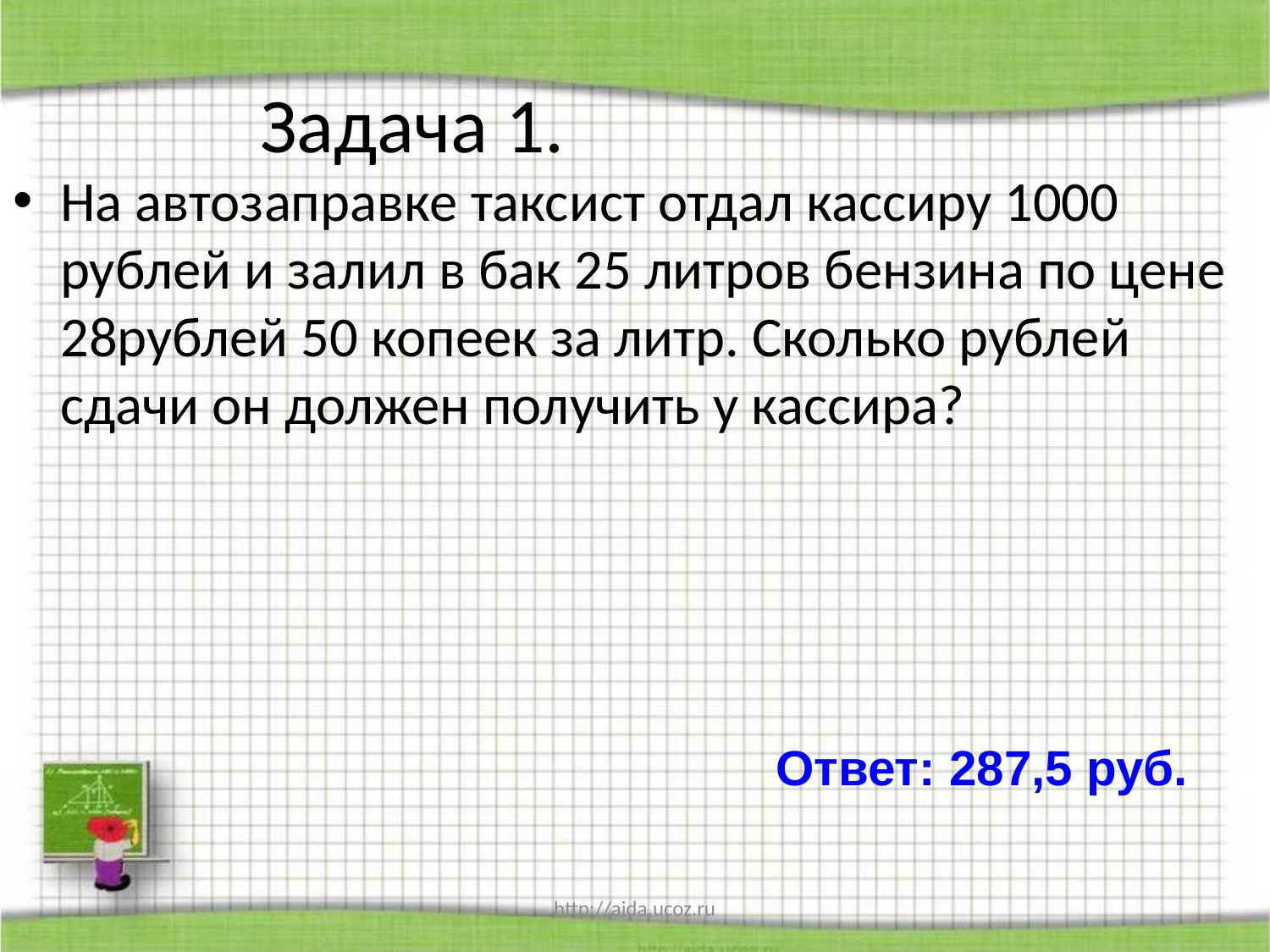

# Задача 1.
На автозаправке таксист отдал кассиру 1000 рублей и залил в бак 25 литров бензина по цене 28рублей 50 копеек за литр. Сколько рублей сдачи он должен получить у кассира?
Ответ: 287,5 руб.
http://aida.ucoz.ru